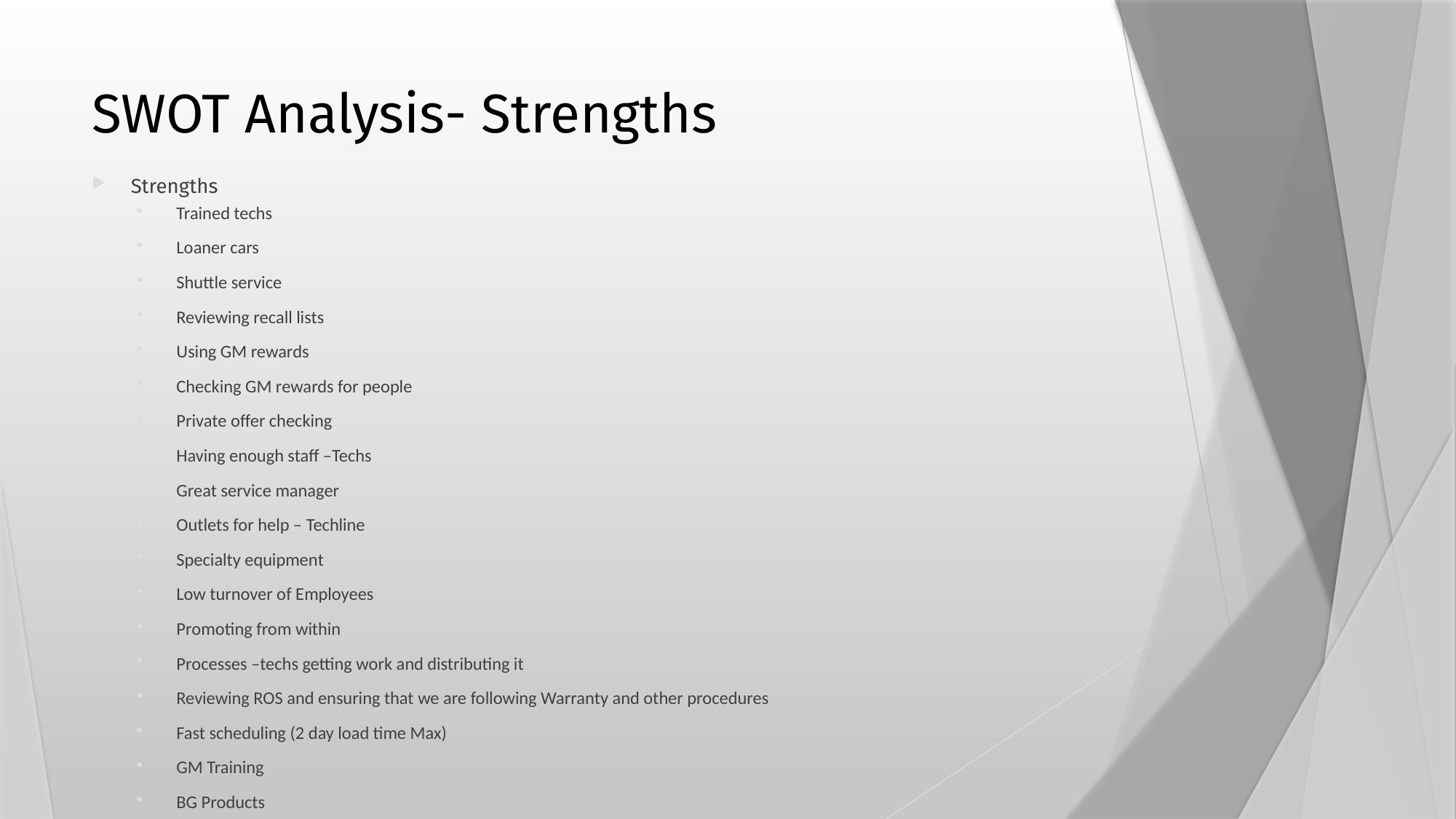

# SWOT Analysis- Strengths
Strengths
Trained techs
Loaner cars
Shuttle service
Reviewing recall lists
Using GM rewards
Checking GM rewards for people
Private offer checking
Having enough staff –Techs
Great service manager
Outlets for help – Techline
Specialty equipment
Low turnover of Employees
Promoting from within
Processes –techs getting work and distributing it
Reviewing ROS and ensuring that we are following Warranty and other procedures
Fast scheduling (2 day load time Max)
GM Training
BG Products